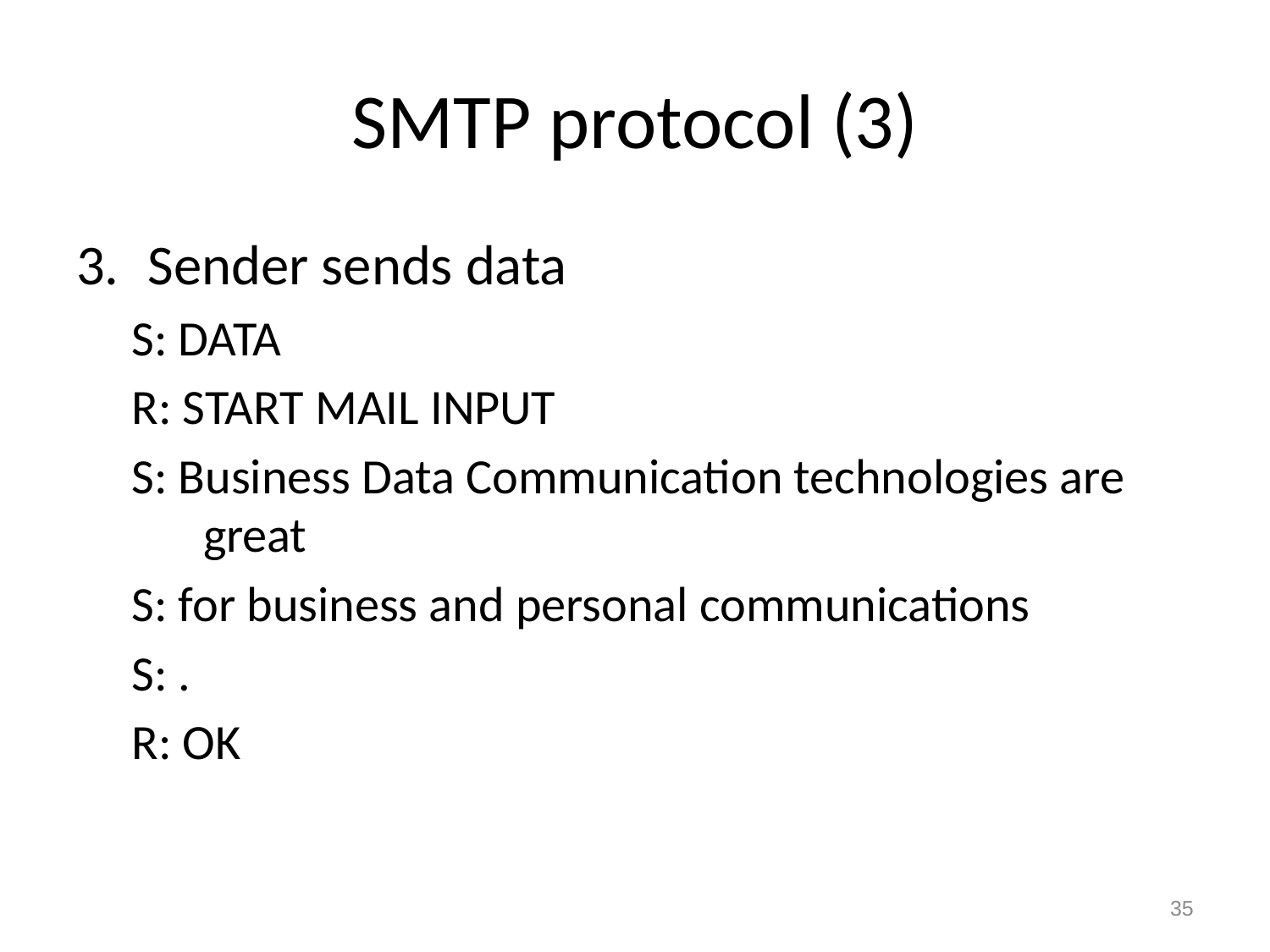

# SMTP protocol (3)
Sender sends data
S: DATA
R: START MAIL INPUT
S: Business Data Communication technologies are great
S: for business and personal communications
S: .
R: OK
35